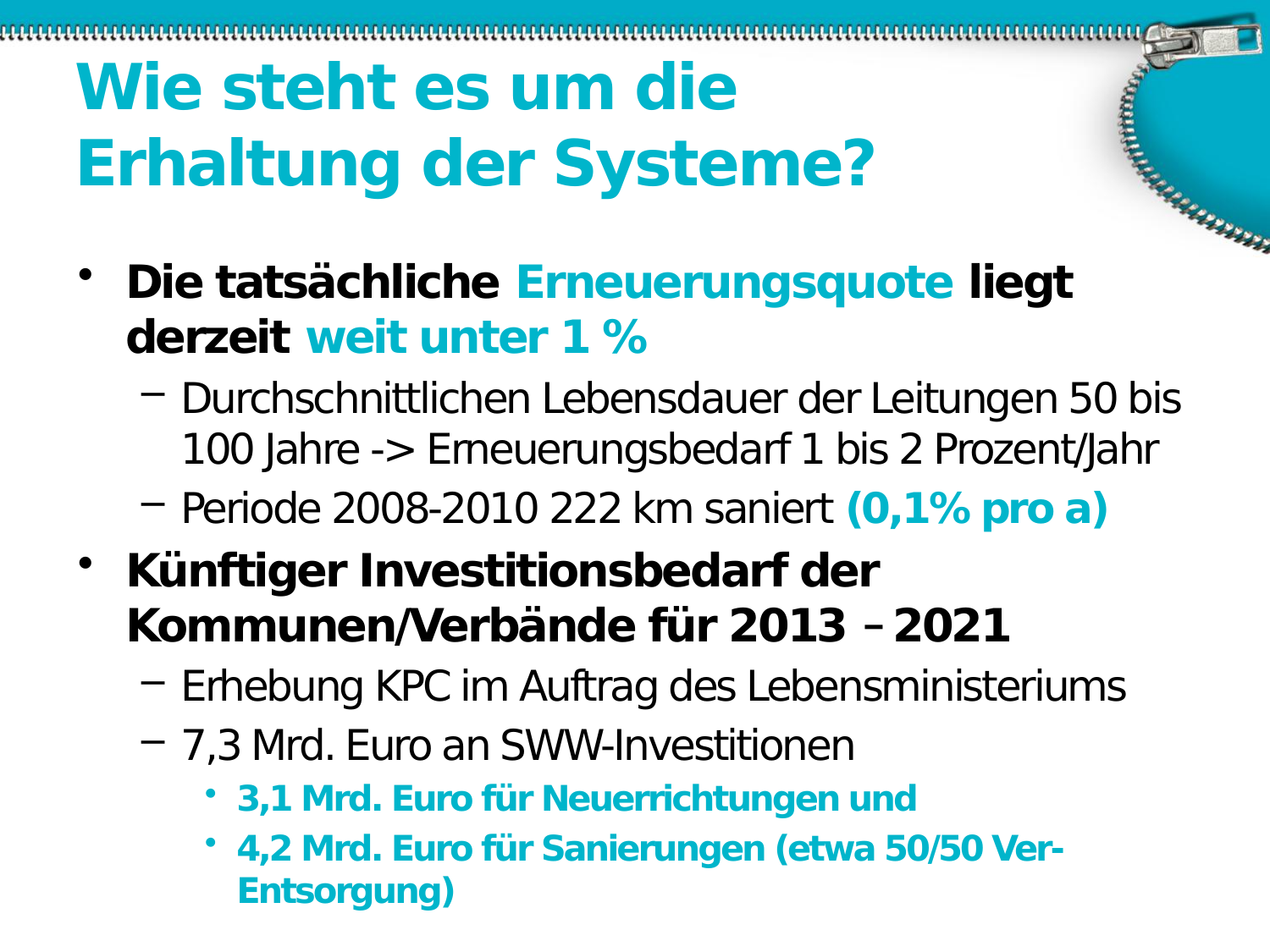

# Wie steht es um die Erhaltung der Systeme?
Die tatsächliche Erneuerungsquote liegt derzeit weit unter 1 %
Durchschnittlichen Lebensdauer der Leitungen 50 bis 100 Jahre -> Erneuerungsbedarf 1 bis 2 Prozent/Jahr
Periode 2008-2010 222 km saniert (0,1% pro a)
Künftiger Investitionsbedarf der Kommunen/Verbände für 2013 − 2021
Erhebung KPC im Auftrag des Lebensministeriums
7,3 Mrd. Euro an SWW-Investitionen
3,1 Mrd. Euro für Neuerrichtungen und
4,2 Mrd. Euro für Sanierungen (etwa 50/50 Ver- Entsorgung)